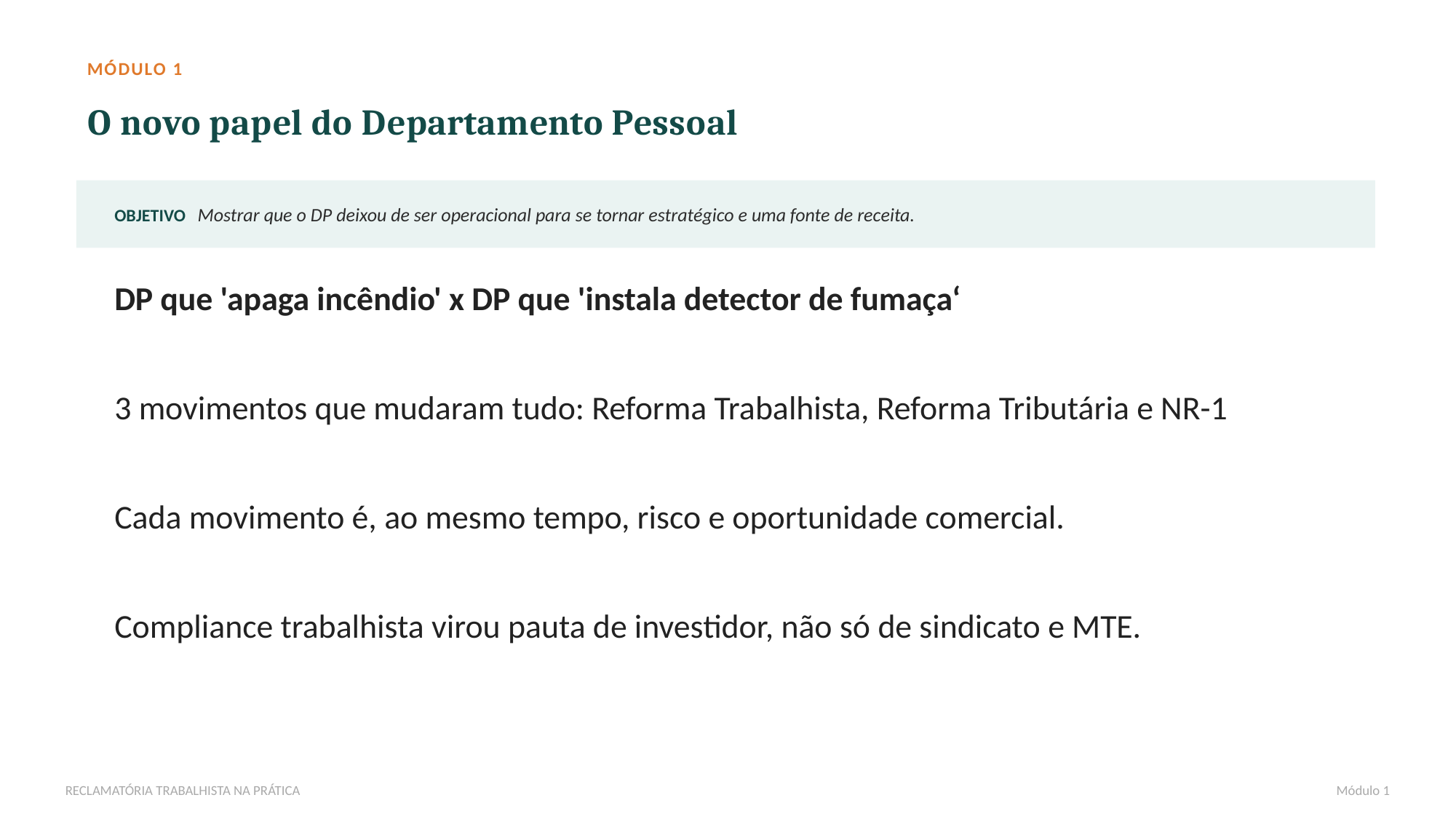

MÓDULO 1
O novo papel do Departamento Pessoal

OBJETIVO   Mostrar que o DP deixou de ser operacional para se tornar estratégico e uma fonte de receita.
DP que 'apaga incêndio' x DP que 'instala detector de fumaça‘

3 movimentos que mudaram tudo: Reforma Trabalhista, Reforma Tributária e NR-1

Cada movimento é, ao mesmo tempo, risco e oportunidade comercial.

Compliance trabalhista virou pauta de investidor, não só de sindicato e MTE.
RECLAMATÓRIA TRABALHISTA NA PRÁTICA
Módulo 1